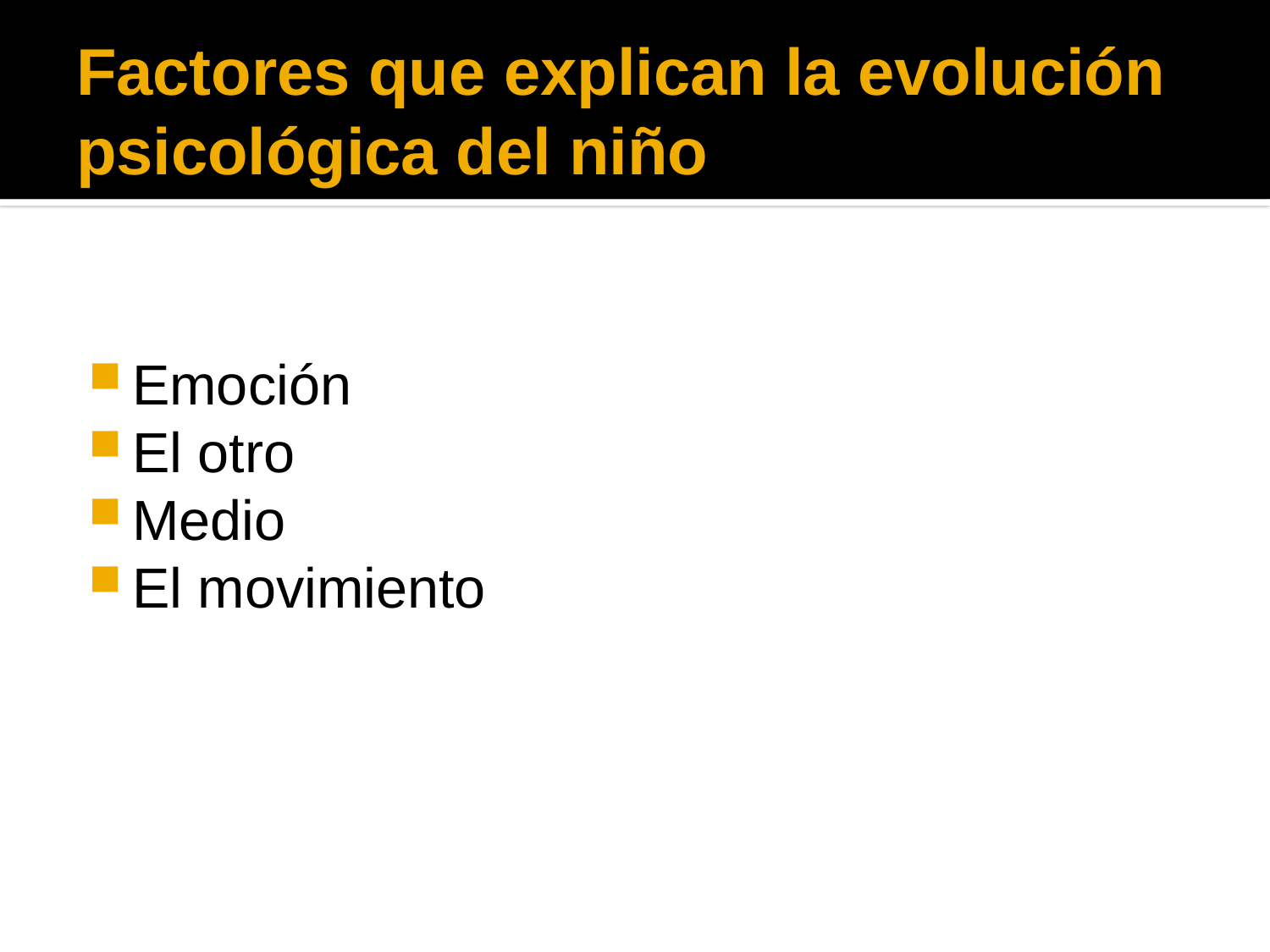

# Factores que explican la evolución psicológica del niño
Emoción
El otro
Medio
El movimiento